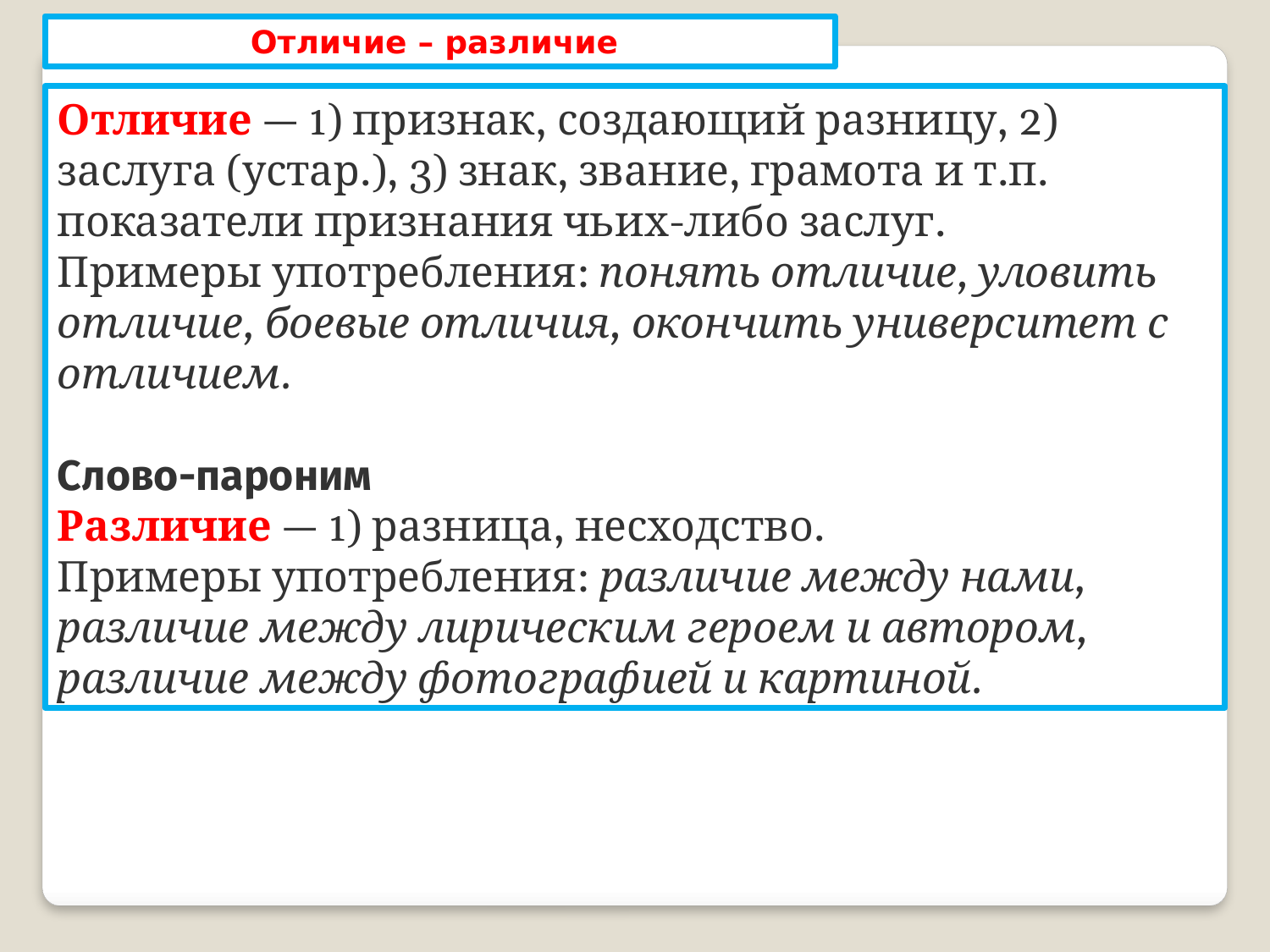

Отличие – различие
Отличие — 1) признак, создающий разницу, 2) заслуга (устар.), 3) знак, звание, грамота и т.п. показатели признания чьих-либо заслуг.
Примеры употребления: понять отличие, уловить отличие, боевые отличия, окончить университет с отличием.
Слово-пароним
Различие — 1) разница, несходство.
Примеры употребления: различие между нами, различие между лирическим героем и автором, различие между фотографией и картиной.